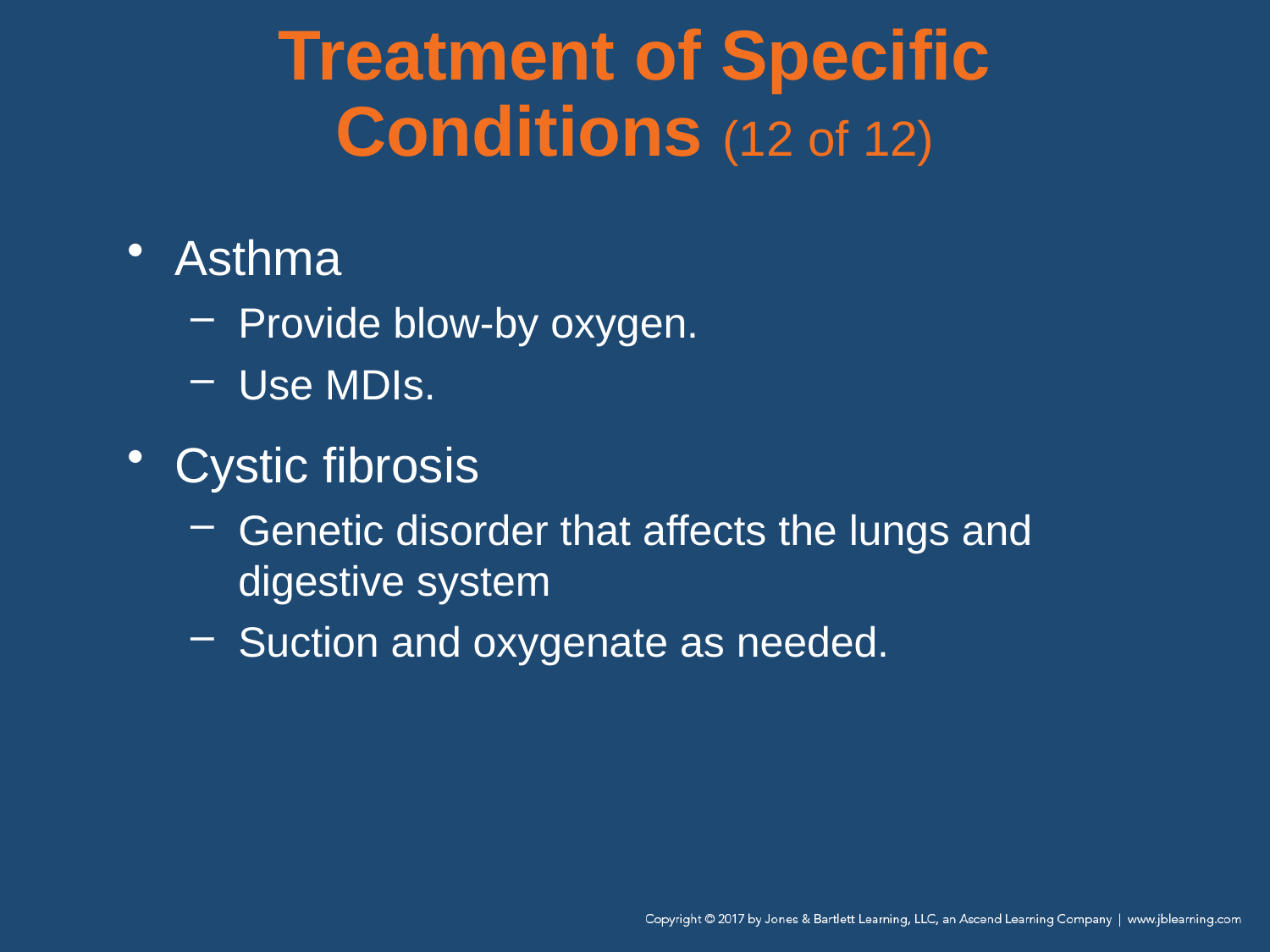

# Treatment of Specific Conditions (12 of 12)
Asthma
Provide blow-by oxygen.
Use MDIs.
Cystic fibrosis
Genetic disorder that affects the lungs and digestive system
Suction and oxygenate as needed.